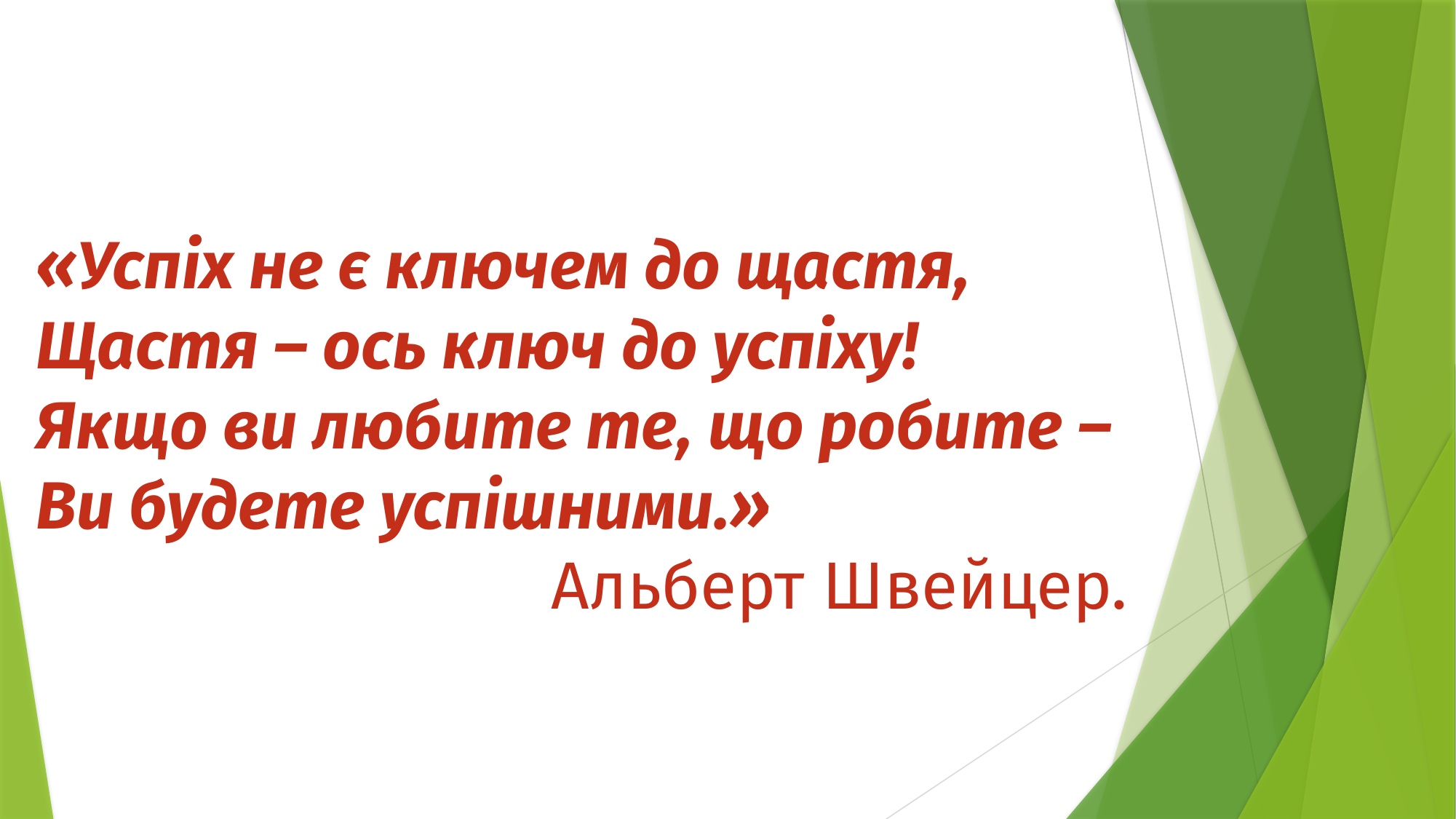

«Успіх не є ключем до щастя,
Щастя – ось ключ до успіху!
Якщо ви любите те, що робите –
Ви будете успішними.»
Альберт Швейцер.